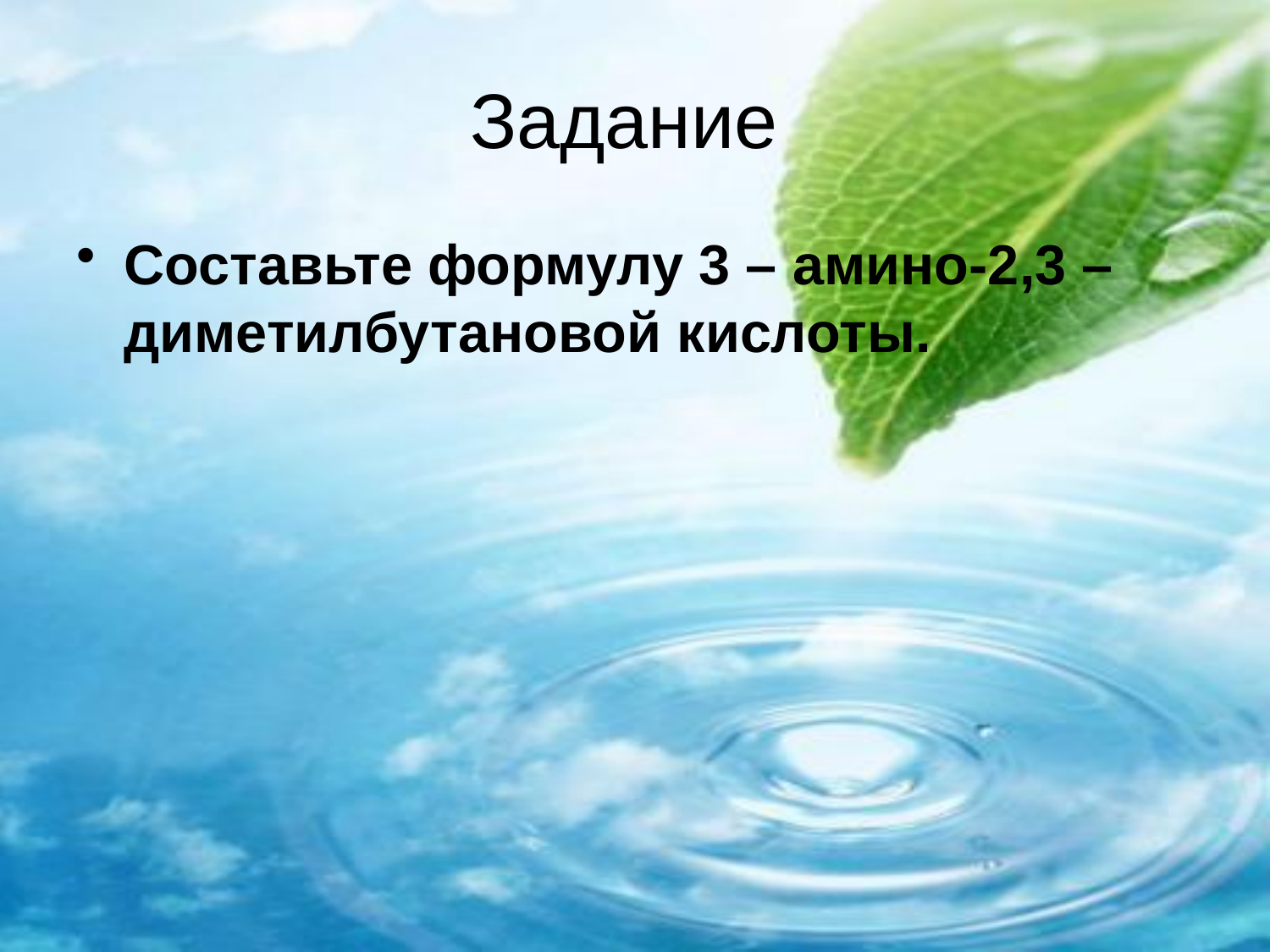

# Задание
Составьте формулу 3 – амино-2,3 – диметилбутановой кислоты.